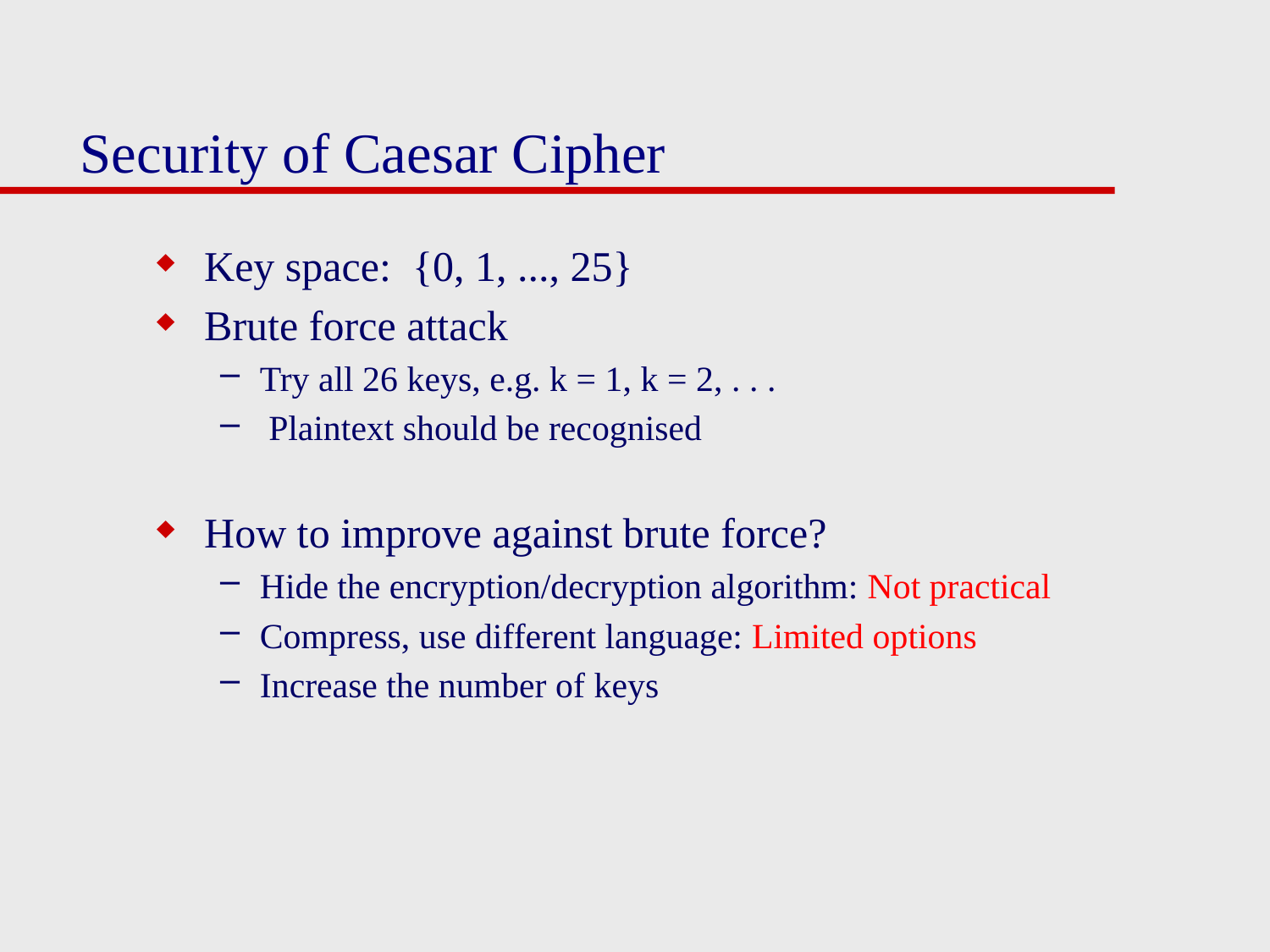

# Security of Caesar Cipher
Key space:  {0, 1, ..., 25}
Brute force attack
Try all 26 keys, e.g. k = 1, k = 2, . . .
 Plaintext should be recognised

How to improve against brute force?
Hide the encryption/decryption algorithm: Not practical
Compress, use different language: Limited options
Increase the number of keys